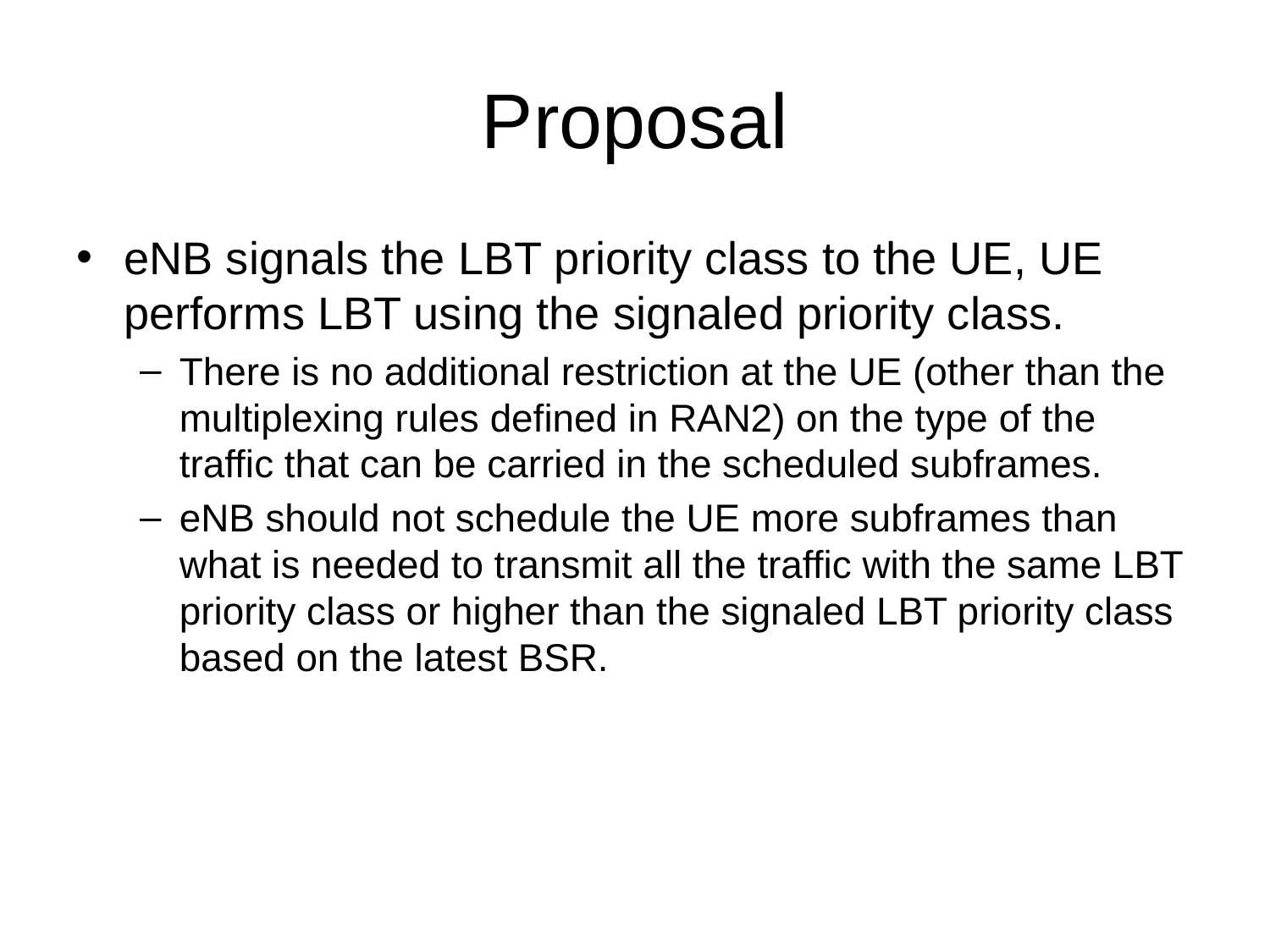

# Proposal
eNB signals the LBT priority class to the UE, UE performs LBT using the signaled priority class.
There is no additional restriction at the UE (other than the multiplexing rules defined in RAN2) on the type of the traffic that can be carried in the scheduled subframes.
eNB should not schedule the UE more subframes than what is needed to transmit all the traffic with the same LBT priority class or higher than the signaled LBT priority class based on the latest BSR.